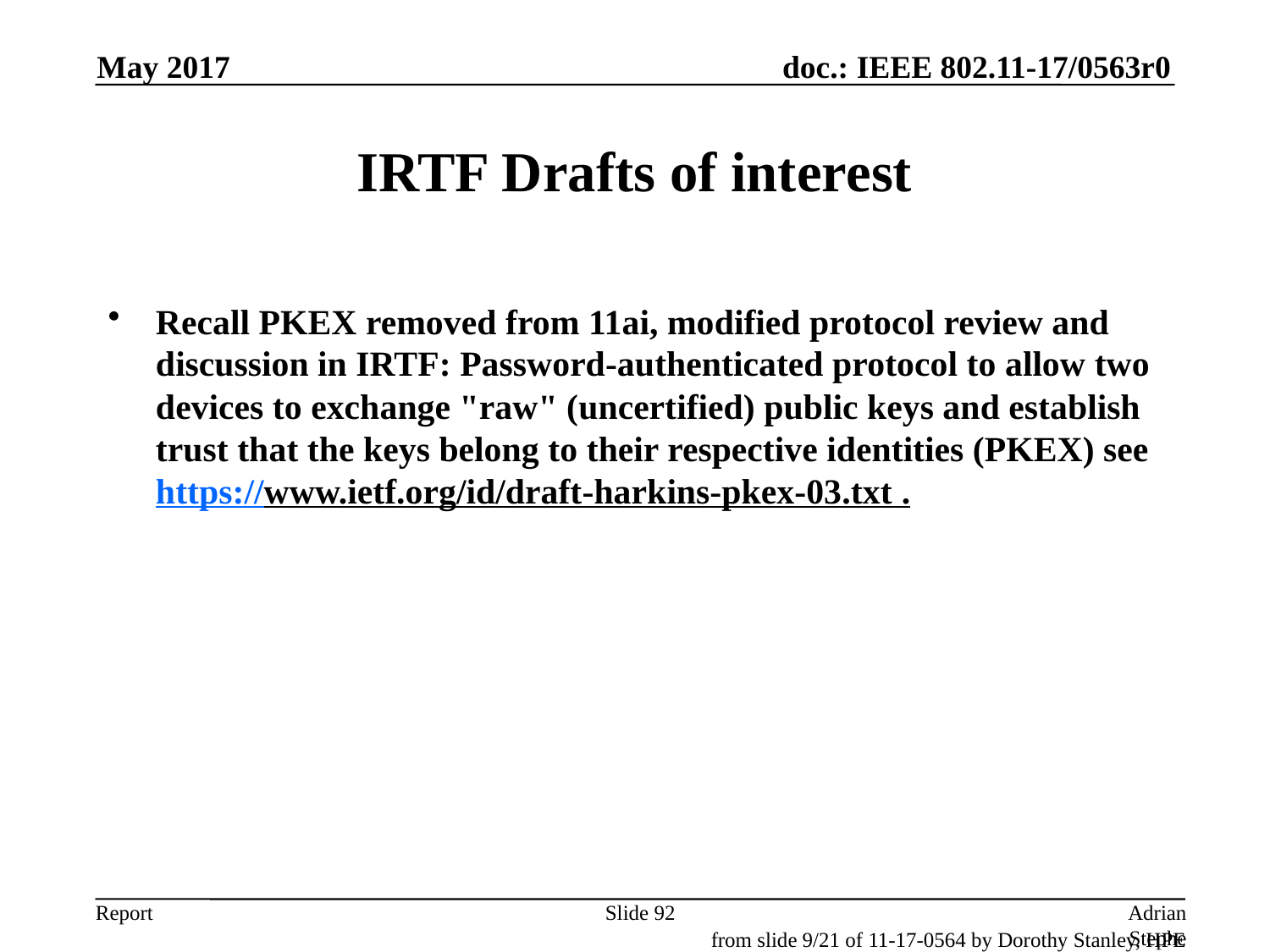

May 2017
# IRTF Drafts of interest

Recall PKEX removed from 11ai, modified protocol review and discussion in IRTF: Password-authenticated protocol to allow two devices to exchange "raw" (uncertified) public keys and establish trust that the keys belong to their respective identities (PKEX) see https://www.ietf.org/id/draft-harkins-pkex-03.txt .

Slide 92
Adrian Stephens, Intel Corporation
from slide 9/21 of 11-17-0564 by Dorothy Stanley, HPE